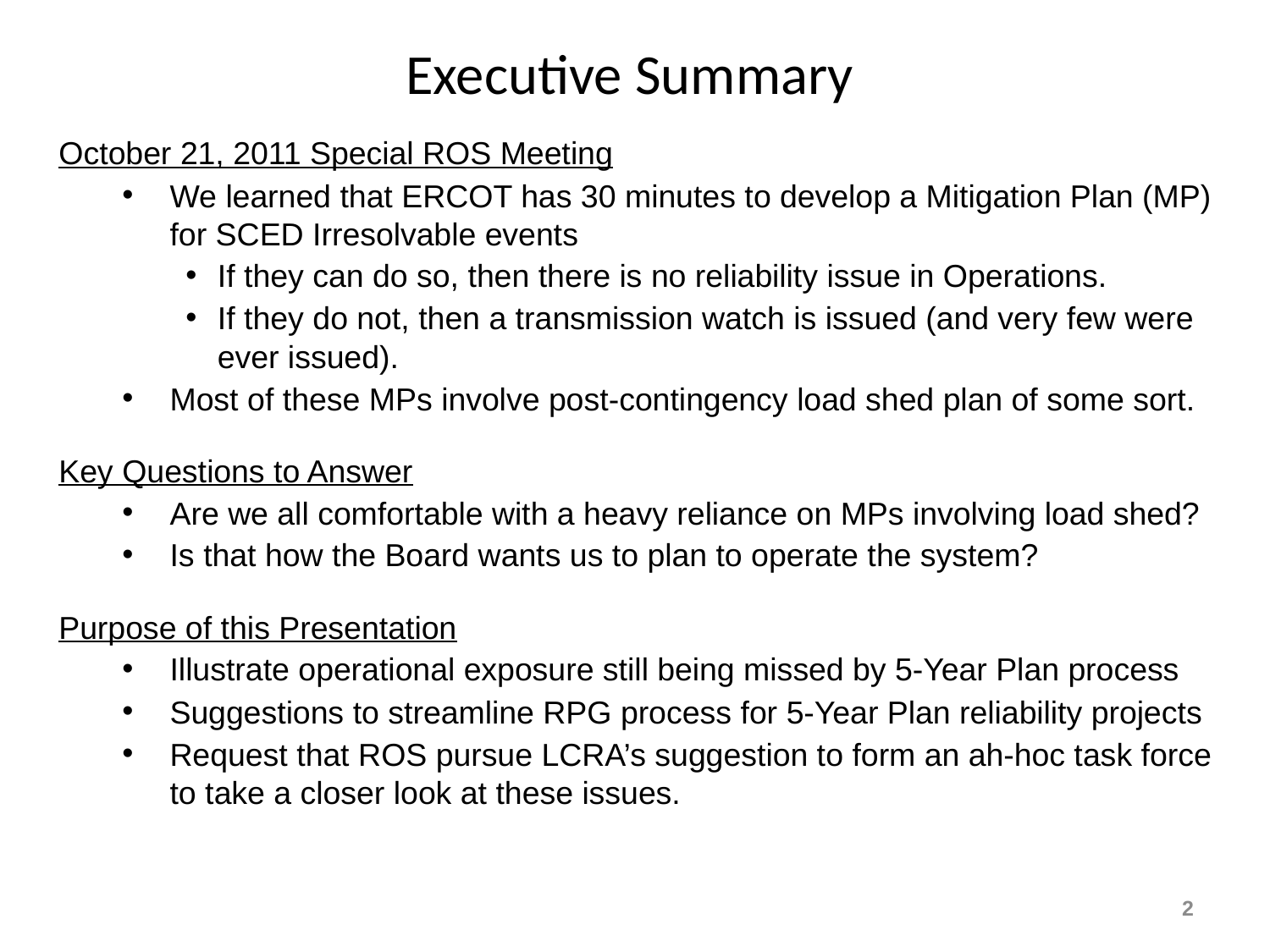

Executive Summary
October 21, 2011 Special ROS Meeting
We learned that ERCOT has 30 minutes to develop a Mitigation Plan (MP) for SCED Irresolvable events
If they can do so, then there is no reliability issue in Operations.
If they do not, then a transmission watch is issued (and very few were ever issued).
Most of these MPs involve post-contingency load shed plan of some sort.

Key Questions to Answer
Are we all comfortable with a heavy reliance on MPs involving load shed?
Is that how the Board wants us to plan to operate the system?

Purpose of this Presentation
Illustrate operational exposure still being missed by 5-Year Plan process
Suggestions to streamline RPG process for 5-Year Plan reliability projects
Request that ROS pursue LCRA’s suggestion to form an ah-hoc task force to take a closer look at these issues.
2